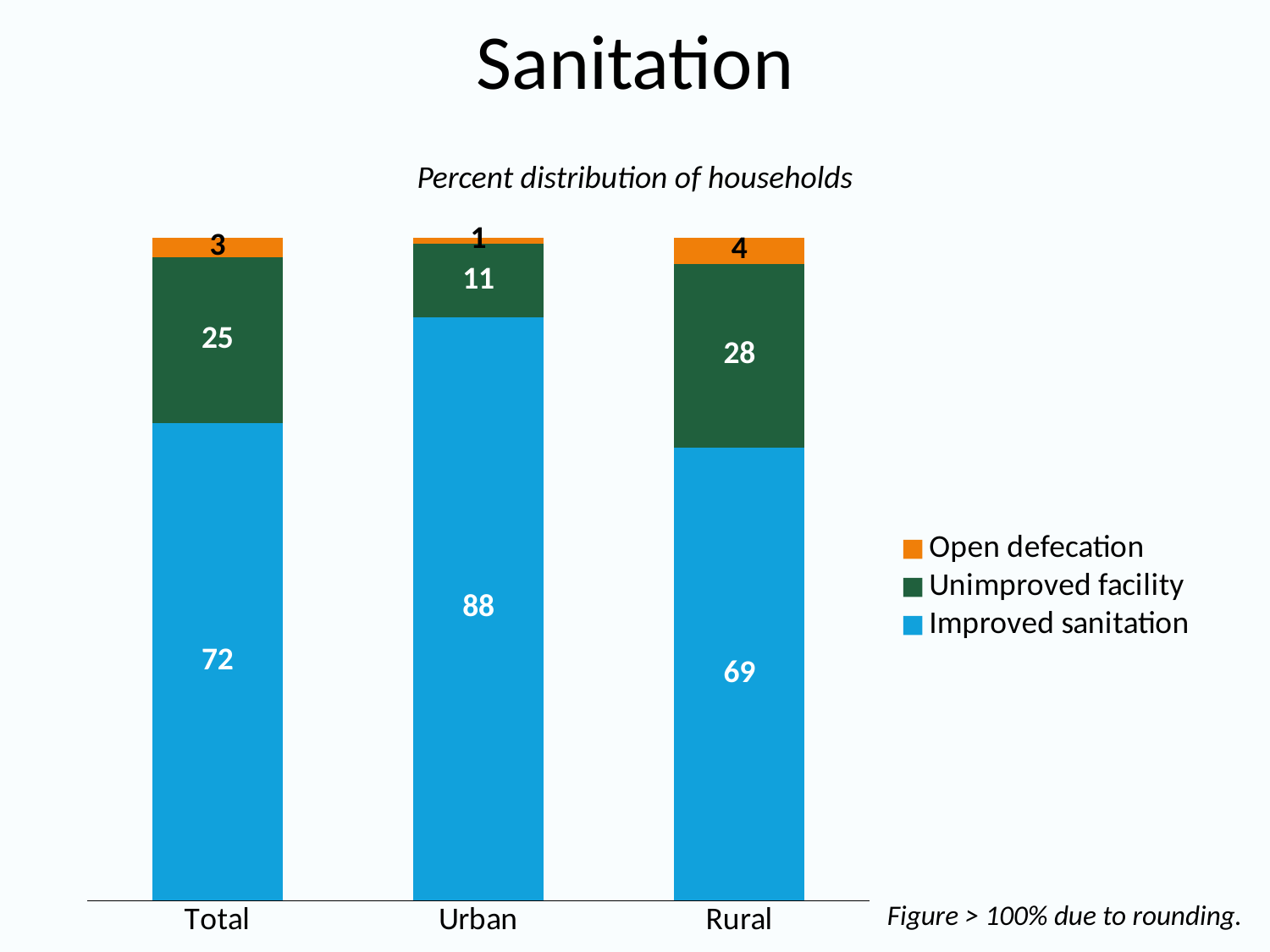

# Sanitation
Percent distribution of households

### Chart

| Category | Improved sanitation | Unimproved facility | Open defecation |
|---|---|---|---|
| Total | 72.0 | 25.0 | 3.0 |
| Urban | 88.0 | 11.0 | 1.0 |
| Rural | 69.0 | 28.0 | 4.0 |
Figure > 100% due to rounding.